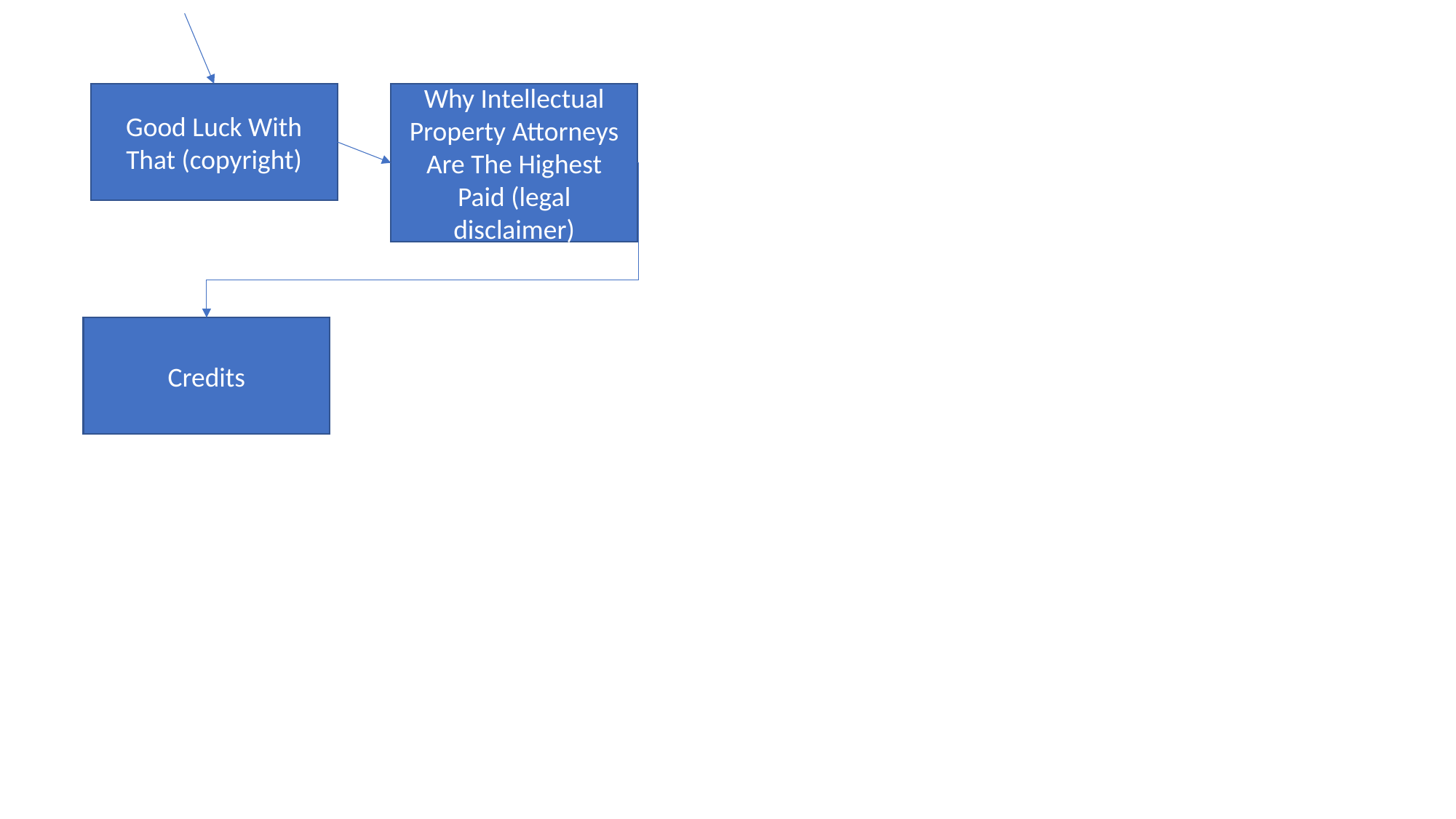

Why Intellectual Property Attorneys Are The Highest Paid (legal disclaimer)
Good Luck With That (copyright)
Credits